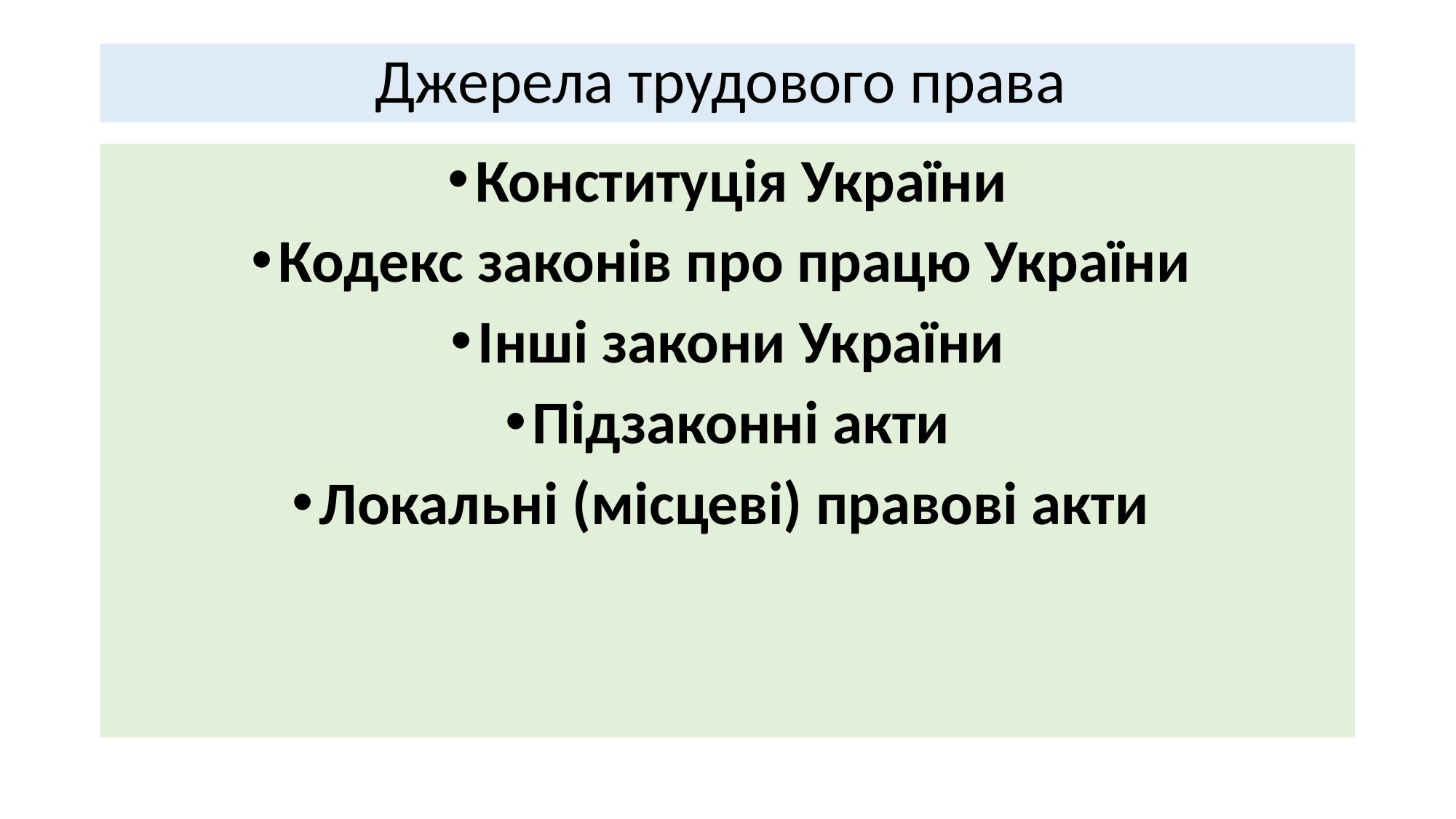

# Джерела трудового права
Конституція України
Кодекс законів про працю України
Інші закони України
Підзаконні акти
Локальні (місцеві) правові акти